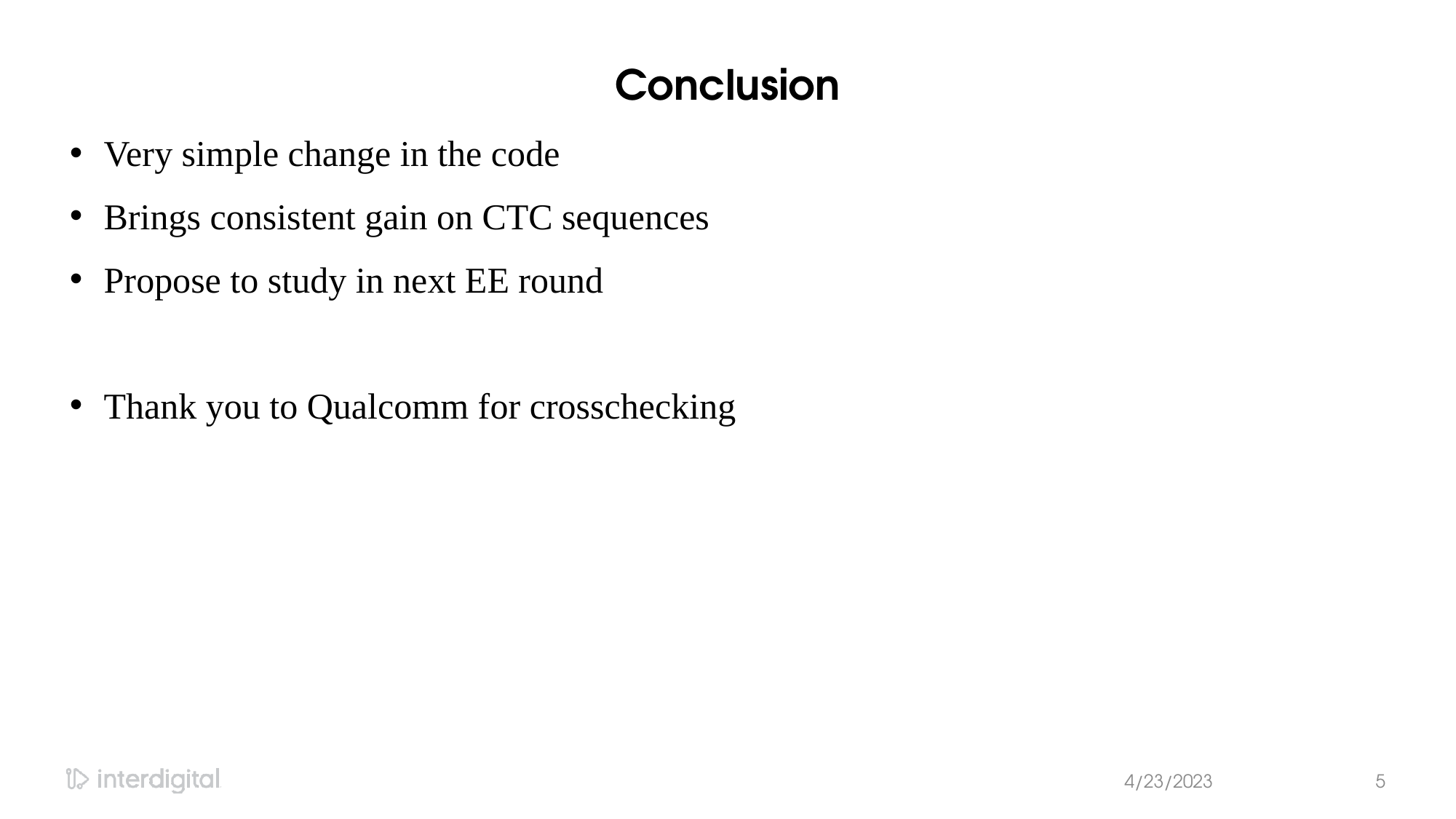

# Conclusion
Very simple change in the code
Brings consistent gain on CTC sequences
Propose to study in next EE round

Thank you to Qualcomm for crosschecking

4/23/2023
5